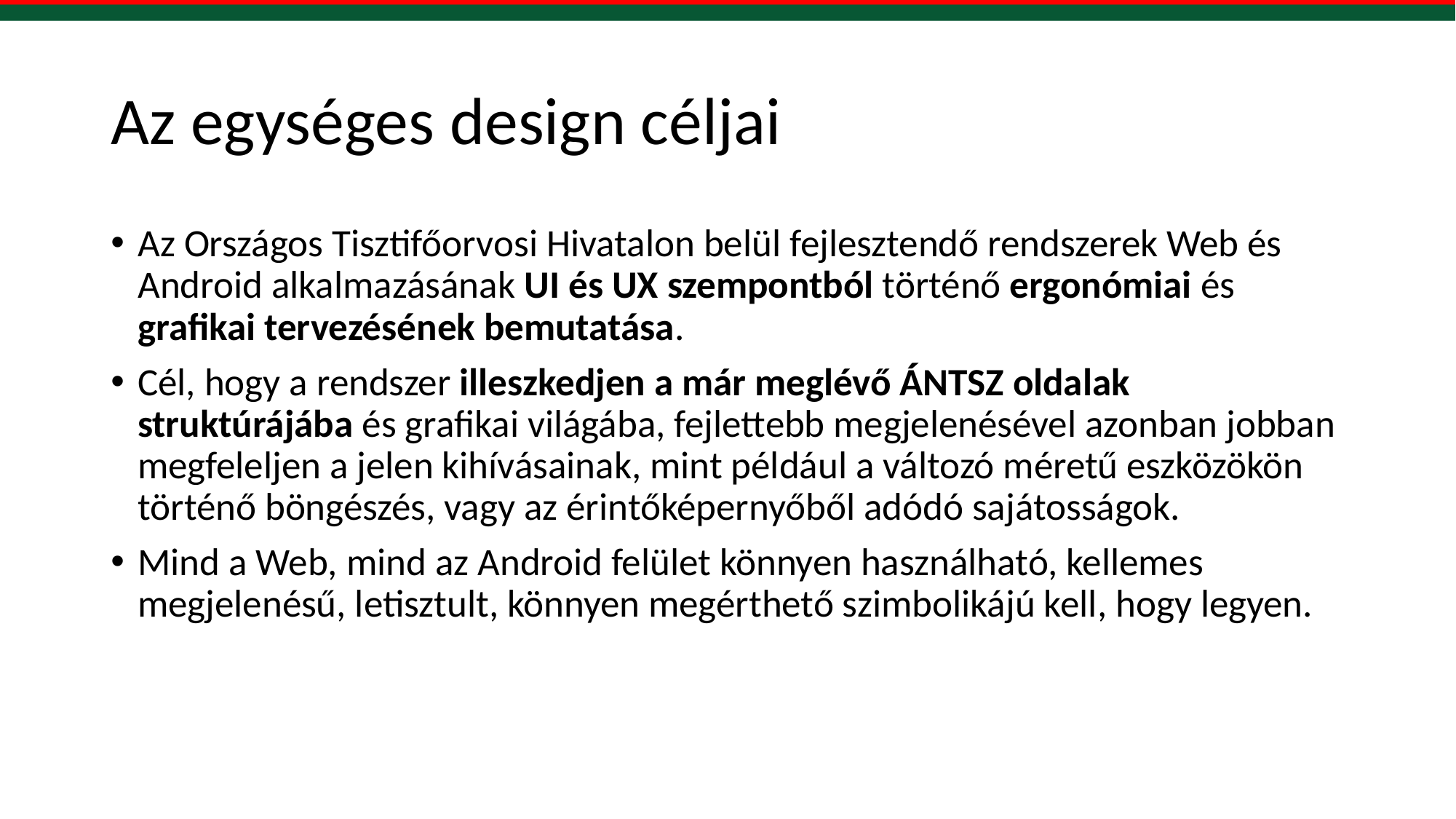

# Az egységes design céljai
Az Országos Tisztifőorvosi Hivatalon belül fejlesztendő rendszerek Web és Android alkalmazásának UI és UX szempontból történő ergonómiai és grafikai tervezésének bemutatása.
Cél, hogy a rendszer illeszkedjen a már meglévő ÁNTSZ oldalak struktúrájába és grafikai világába, fejlettebb megjelenésével azonban jobban megfeleljen a jelen kihívásainak, mint például a változó méretű eszközökön történő böngészés, vagy az érintőképernyőből adódó sajátosságok.
Mind a Web, mind az Android felület könnyen használható, kellemes megjelenésű, letisztult, könnyen megérthető szimbolikájú kell, hogy legyen.